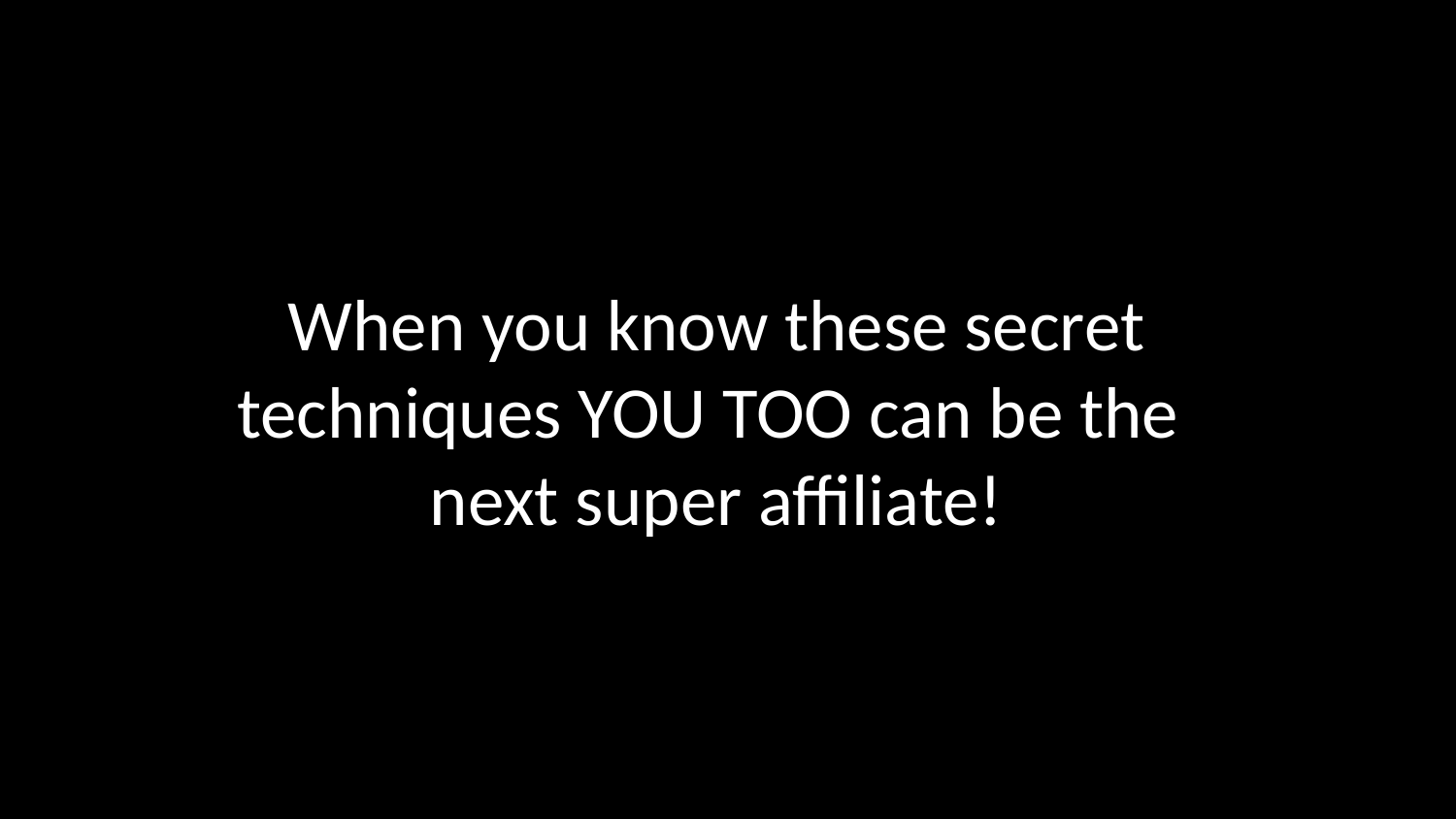

# When you know these secret techniques YOU TOO can be the next super affiliate!